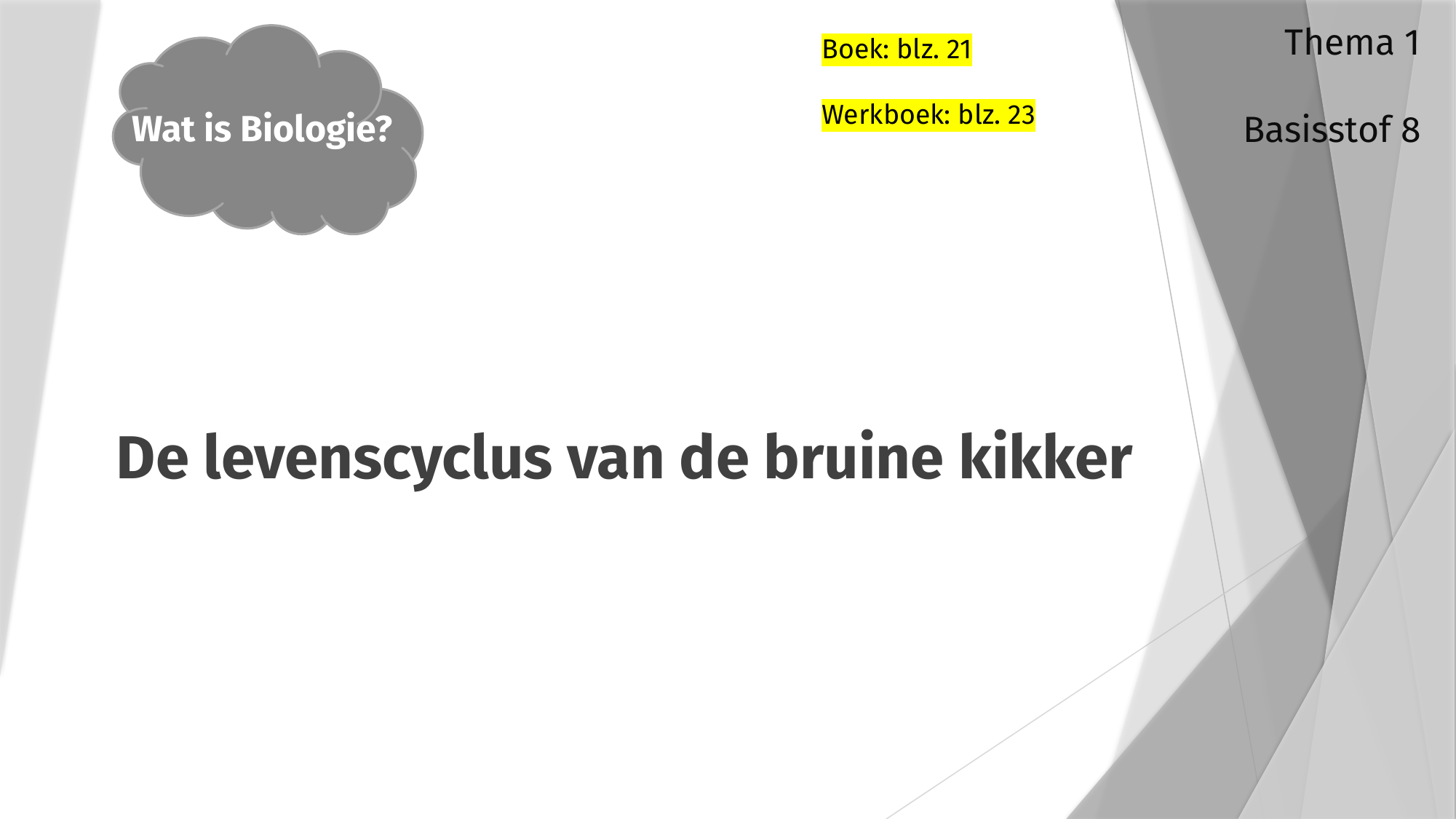

Thema 1
Basisstof 8

Boek: blz. 21
Werkboek: blz. 23
Wat is Biologie?
# De levenscyclus van de bruine kikker